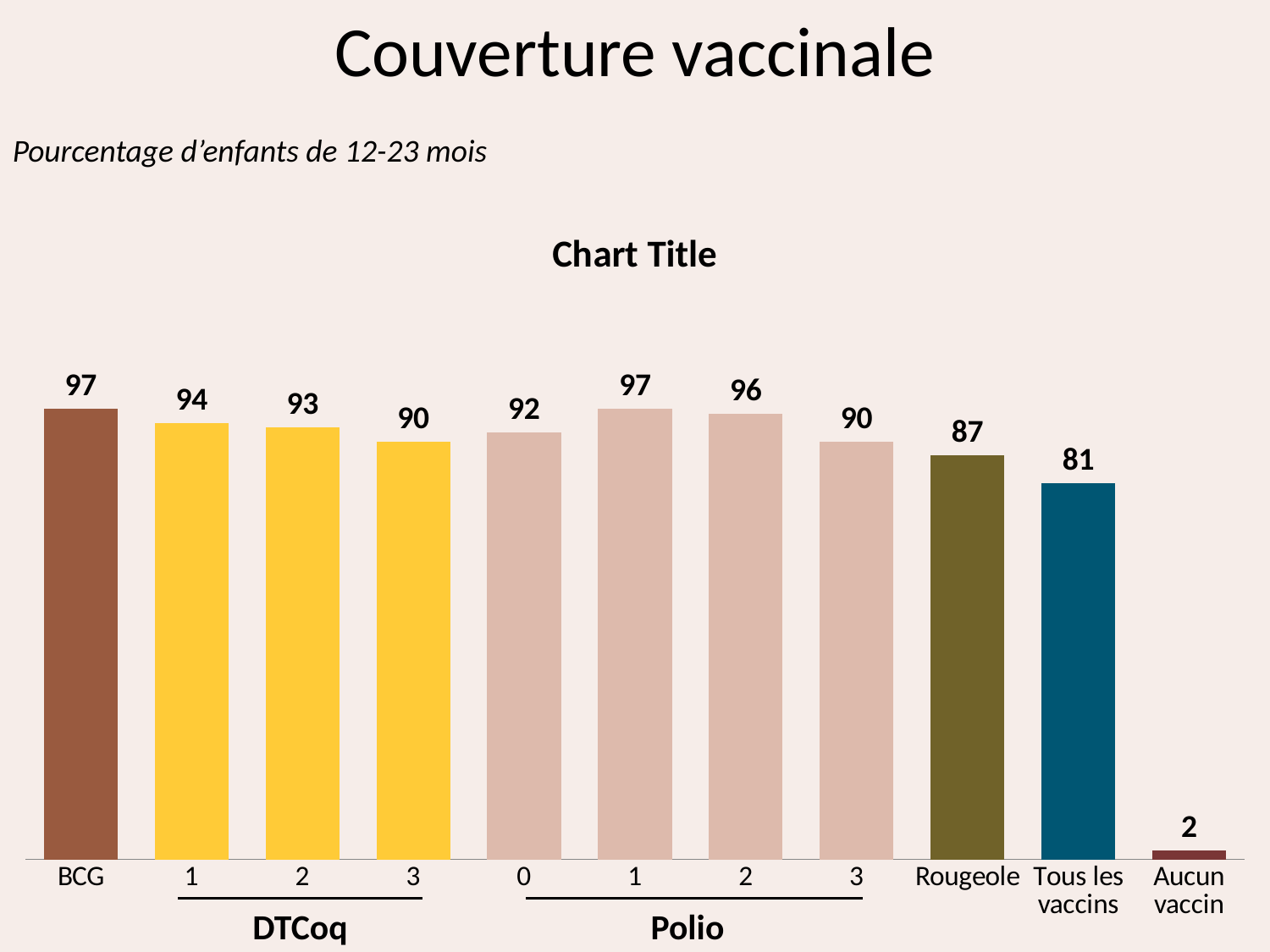

Couverture vaccinale
Pourcentage d’enfants de 12-23 mois

### Chart:

| Category |  |
|---|---|
| BCG | 97.0 |
| 1 | 94.0 |
| 2 | 93.0 |
| 3 | 90.0 |
| 0 | 92.0 |
| 1 | 97.0 |
| 2 | 96.0 |
| 3 | 90.0 |
| Rougeole | 87.0 |
| Tous les vaccins | 81.0 |
| Aucun vaccin | 2.0 |
DTCoq
Polio